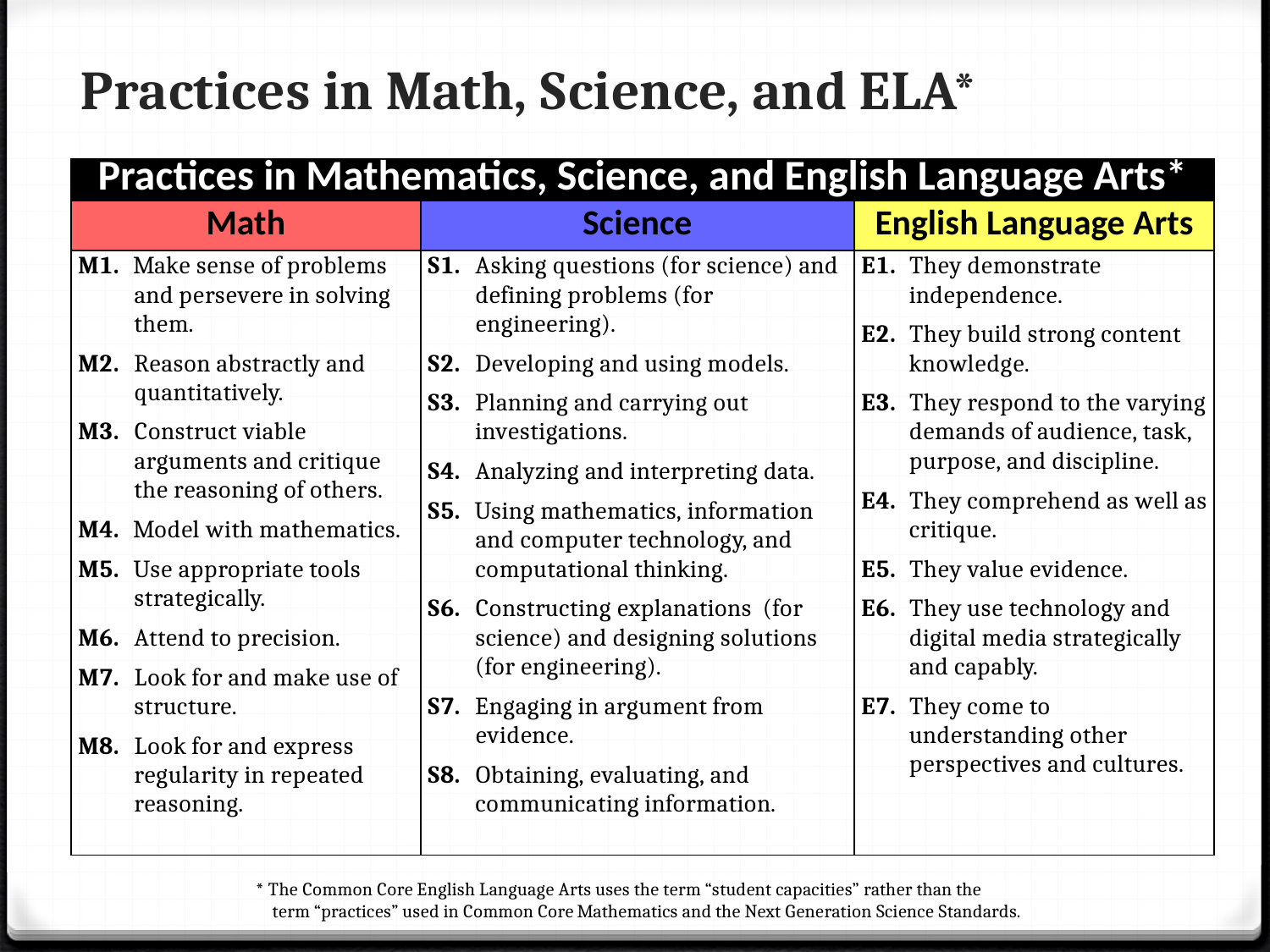

# Practices in Math, Science, and ELA*
| Practices in Mathematics, Science, and English Language Arts\* |  |  |
| --- | --- | --- |
| Math | Science | English Language Arts |
| M1. Make sense of problems and persevere in solving them. M2. Reason abstractly and quantitatively. M3. Construct viable arguments and critique the reasoning of others. M4. Model with mathematics. M5. Use appropriate tools strategically. M6. Attend to precision. M7. Look for and make use of structure. M8. Look for and express regularity in repeated reasoning. | S1. Asking questions (for science) and defining problems (for engineering). S2. Developing and using models. S3. Planning and carrying out investigations. S4. Analyzing and interpreting data. S5. Using mathematics, information and computer technology, and computational thinking. S6. Constructing explanations (for science) and designing solutions (for engineering). S7. Engaging in argument from evidence. S8. Obtaining, evaluating, and communicating information. | E1. They demonstrate independence. E2. They build strong content knowledge. E3. They respond to the varying demands of audience, task, purpose, and discipline. E4. They comprehend as well as critique. E5. They value evidence. E6. They use technology and digital media strategically and capably. E7. They come to understanding other perspectives and cultures. |
* The Common Core English Language Arts uses the term “student capacities” rather than the
term “practices” used in Common Core Mathematics and the Next Generation Science Standards.